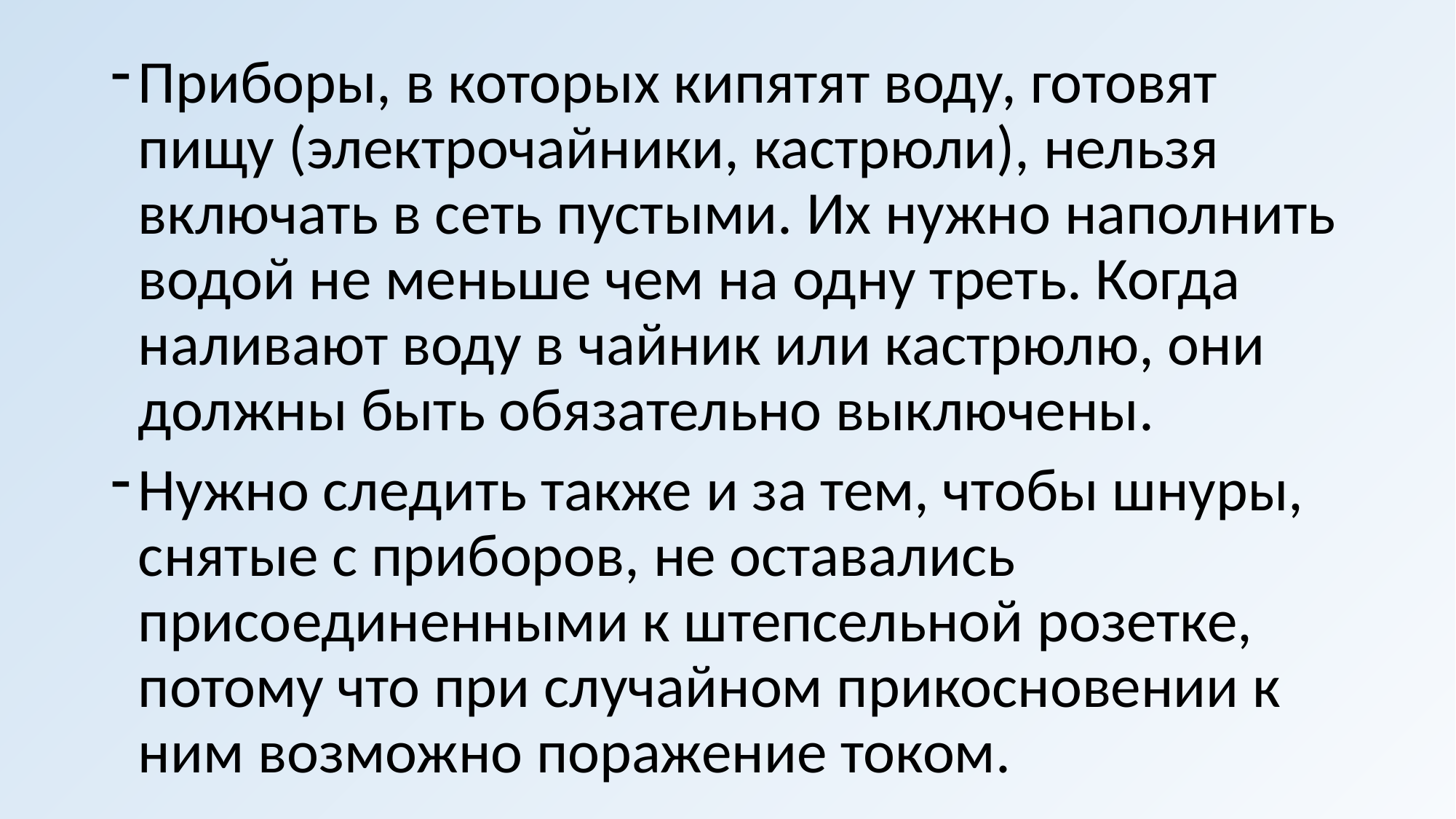

Приборы, в которых кипятят воду, готовят пищу (электрочайники, кастрюли), нельзя включать в сеть пустыми. Их нужно наполнить водой не меньше чем на одну треть. Когда наливают воду в чайник или кастрюлю, они должны быть обязательно выключены.
Нужно следить также и за тем, чтобы шнуры, снятые с приборов, не оставались присоединенными к штепсельной розетке, потому что при случайном прикосновении к ним возможно поражение током.